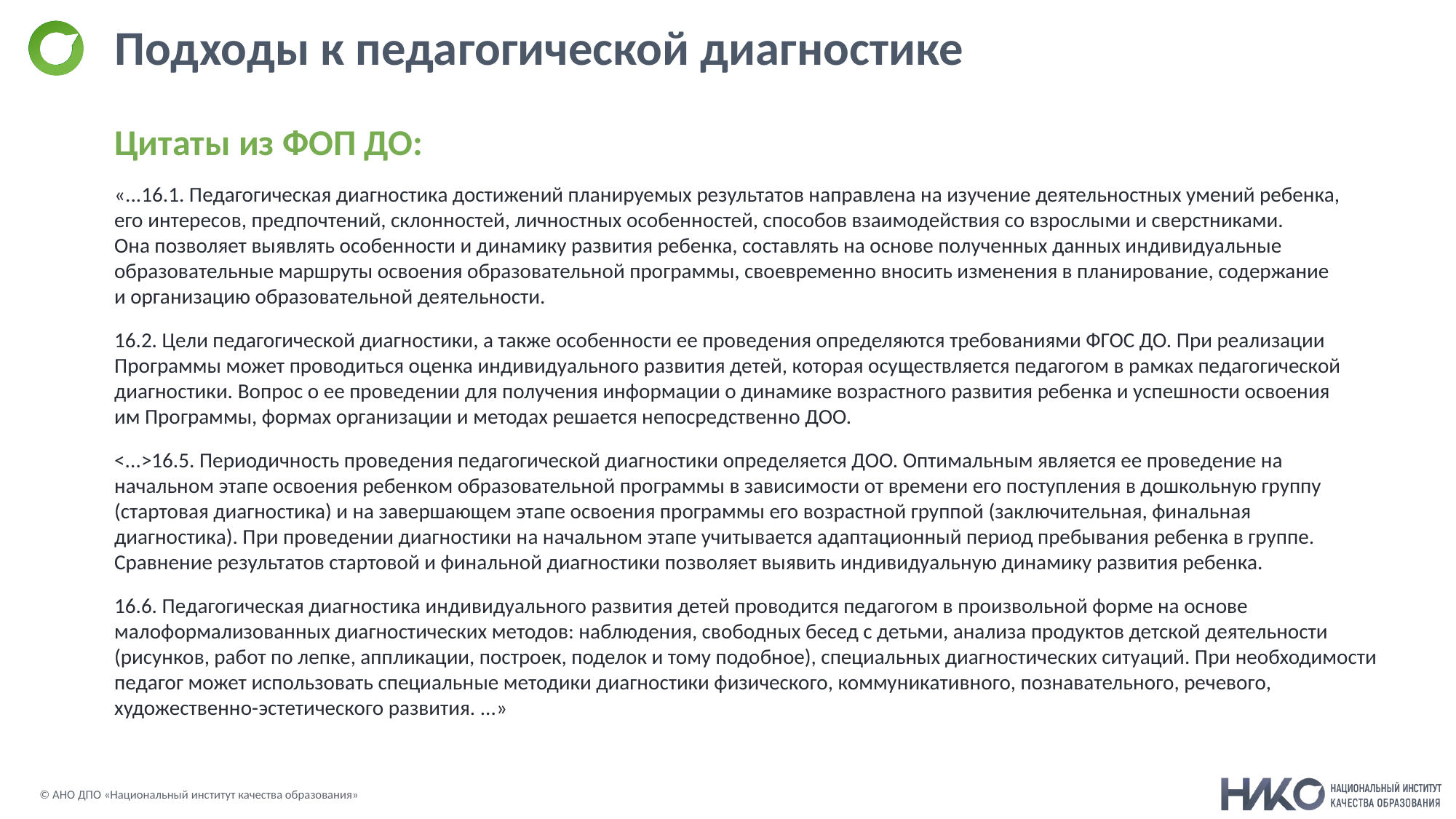

# Подходы к педагогической диагностике
Цитаты из ФОП ДО:
«...16.1. Педагогическая диагностика достижений планируемых результатов направлена на изучение деятельностных умений ребенка,
его интересов, предпочтений, склонностей, личностных особенностей, способов взаимодействия со взрослыми и сверстниками.
Она позволяет выявлять особенности и динамику развития ребенка, составлять на основе полученных данных индивидуальные образовательные маршруты освоения образовательной программы, своевременно вносить изменения в планирование, содержание
и организацию образовательной деятельности.
16.2. Цели педагогической диагностики, а также особенности ее проведения определяются требованиями ФГОС ДО. При реализации Программы может проводиться оценка индивидуального развития детей, которая осуществляется педагогом в рамках педагогической диагностики. Вопрос о ее проведении для получения информации о динамике возрастного развития ребенка и успешности освоения
им Программы, формах организации и методах решается непосредственно ДОО.
<...>16.5. Периодичность проведения педагогической диагностики определяется ДОО. Оптимальным является ее проведение на начальном этапе освоения ребенком образовательной программы в зависимости от времени его поступления в дошкольную группу (стартовая диагностика) и на завершающем этапе освоения программы его возрастной группой (заключительная, финальная диагностика). При проведении диагностики на начальном этапе учитывается адаптационный период пребывания ребенка в группе. Сравнение результатов стартовой и финальной диагностики позволяет выявить индивидуальную динамику развития ребенка.
16.6. Педагогическая диагностика индивидуального развития детей проводится педагогом в произвольной форме на основе малоформализованных диагностических методов: наблюдения, свободных бесед с детьми, анализа продуктов детской деятельности (рисунков, работ по лепке, аппликации, построек, поделок и тому подобное), специальных диагностических ситуаций. При необходимости педагог может использовать специальные методики диагностики физического, коммуникативного, познавательного, речевого, художественно-эстетического развития. ...»